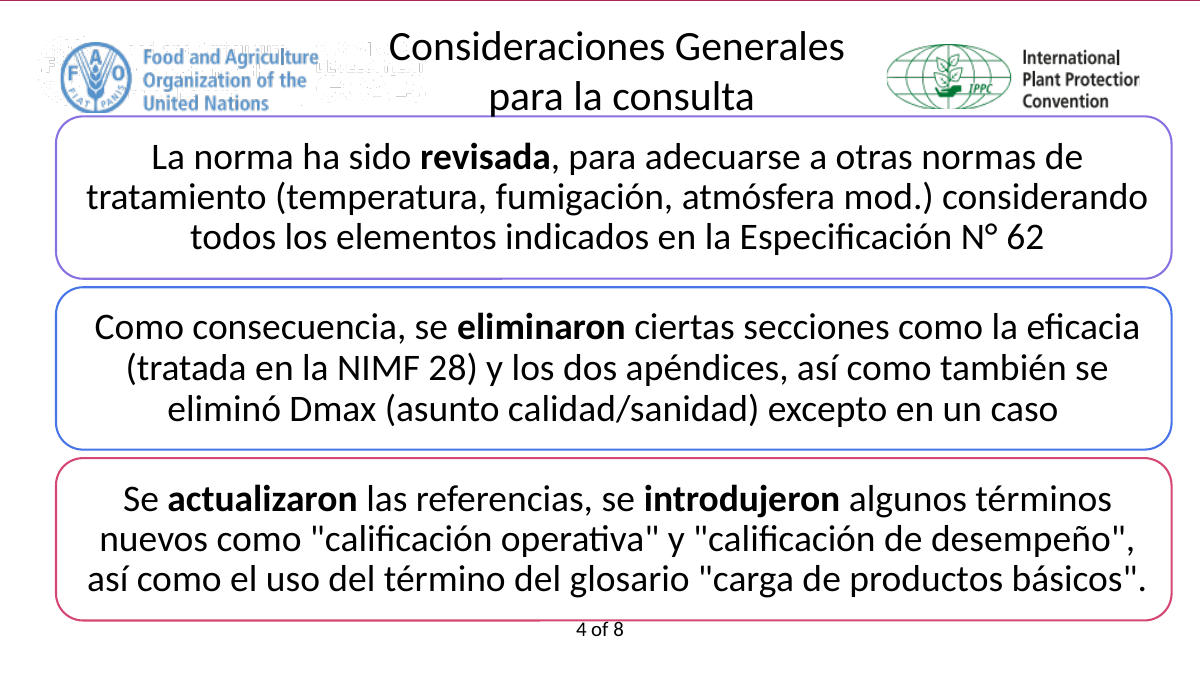

Consideraciones Generales
para la consulta
La norma ha sido revisada, para adecuarse a otras normas de tratamiento (temperatura, fumigación, atmósfera mod.) considerando todos los elementos indicados en la Especificación N° 62
Como consecuencia, se eliminaron ciertas secciones como la eficacia (tratada en la NIMF 28) y los dos apéndices, así como también se eliminó Dmax (asunto calidad/sanidad) excepto en un caso
Se actualizaron las referencias, se introdujeron algunos términos nuevos como "calificación operativa" y "calificación de desempeño", así como el uso del término del glosario "carga de productos básicos".
4 of 8